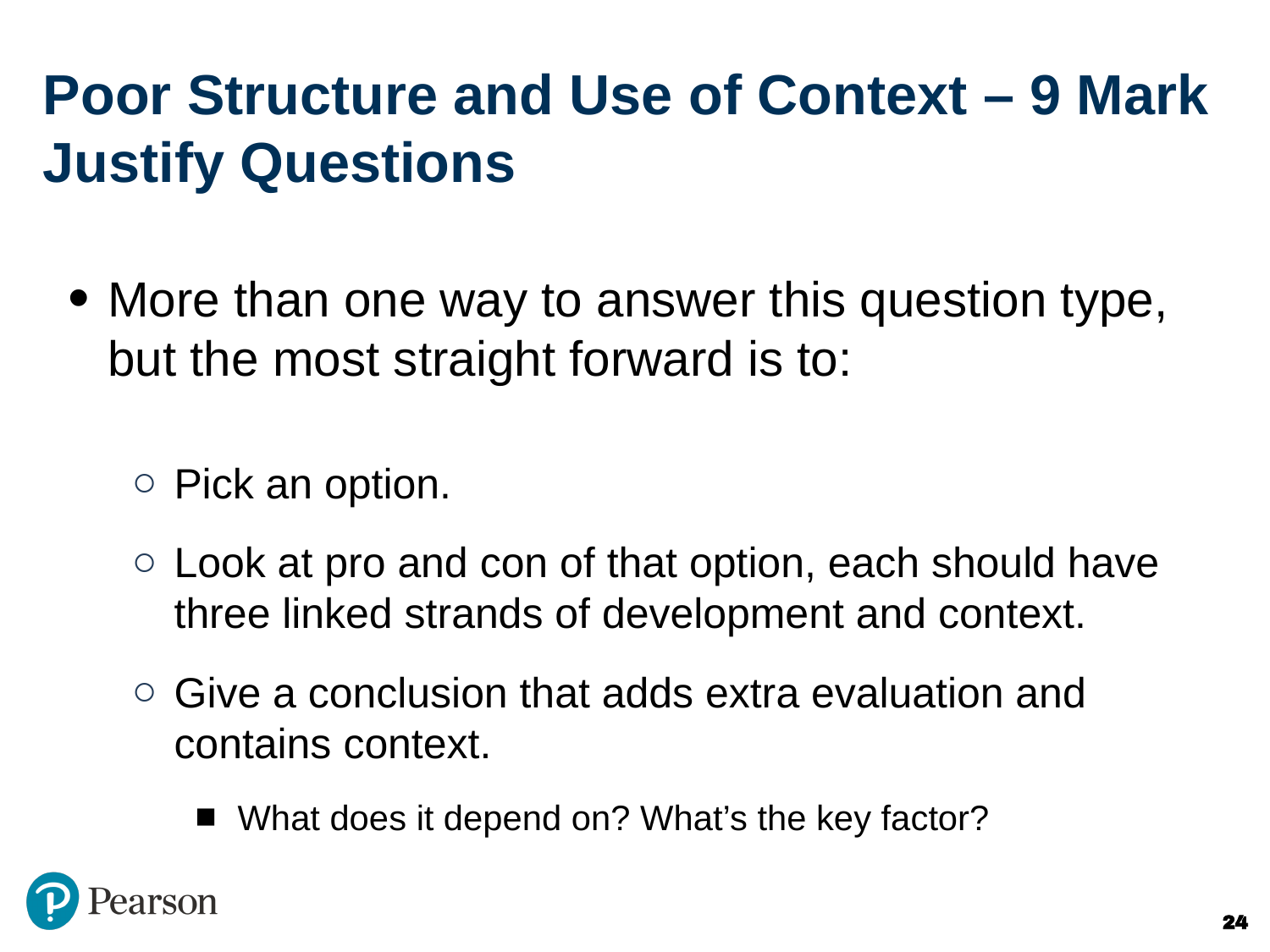

# Poor Structure and Use of Context – 9 Mark Justify Questions
More than one way to answer this question type, but the most straight forward is to:

Pick an option.
Look at pro and con of that option, each should have three linked strands of development and context.
Give a conclusion that adds extra evaluation and contains context.
What does it depend on? What’s the key factor?